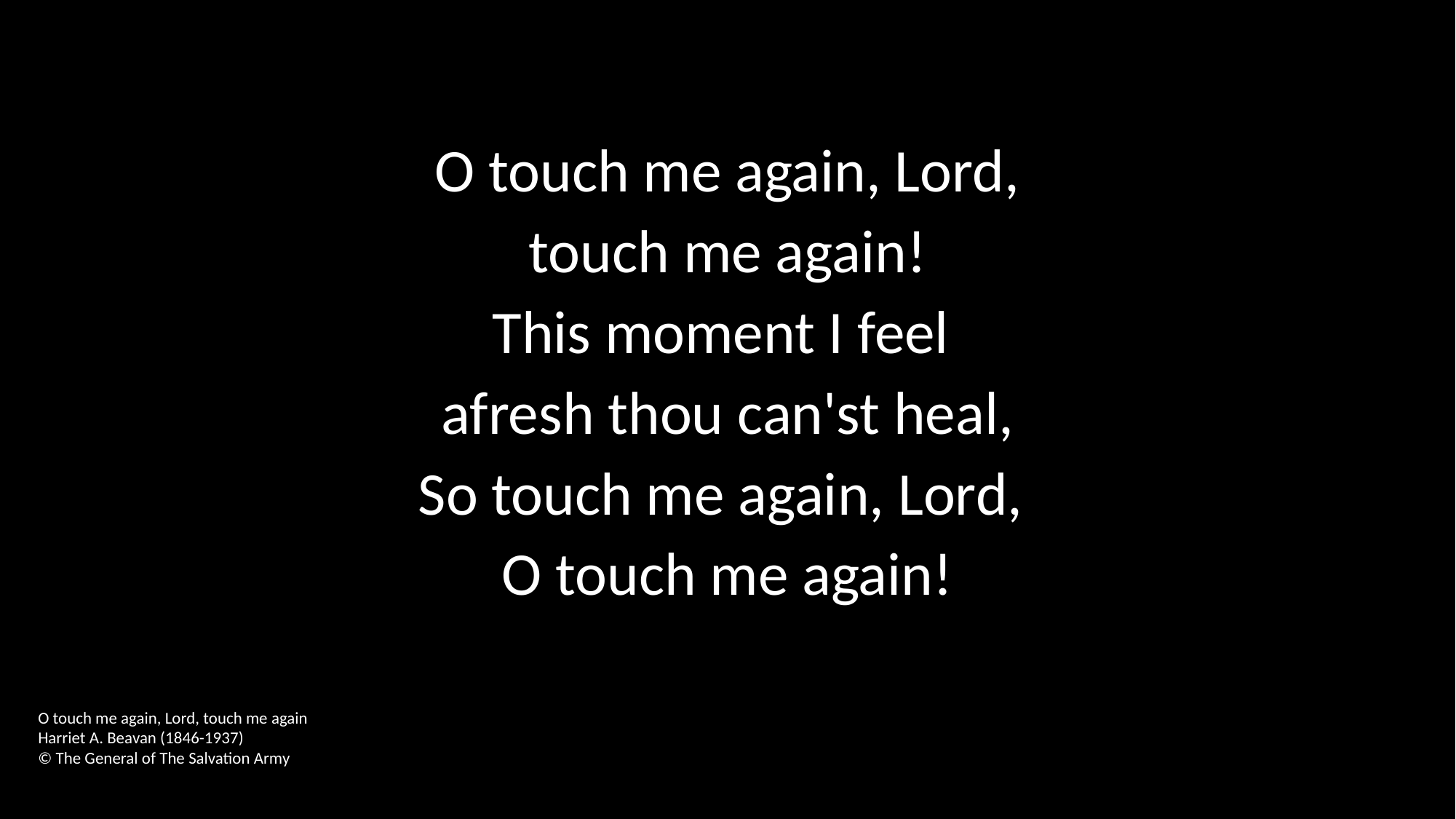

O touch me again, Lord,
touch me again!
This moment I feel
afresh thou can'st heal,
So touch me again, Lord,
O touch me again!
O touch me again, Lord, touch me again
Harriet A. Beavan (1846-1937)
© The General of The Salvation Army